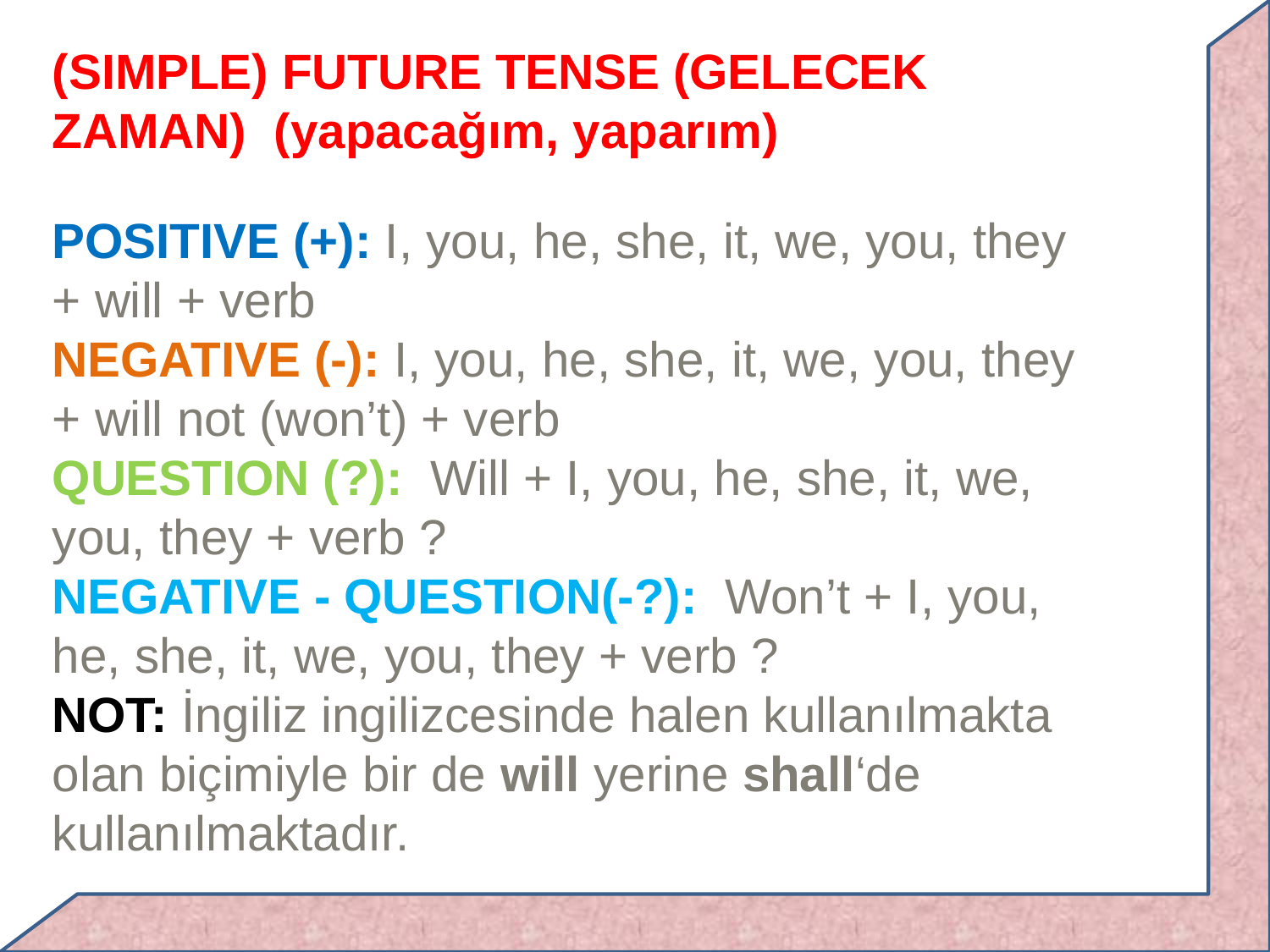

(SIMPLE) FUTURE TENSE (GELECEK ZAMAN)  (yapacağım, yaparım)

POSITIVE (+): I, you, he, she, it, we, you, they + will + verb
NEGATIVE (-): I, you, he, she, it, we, you, they + will not (won’t) + verb
QUESTION (?):  Will + I, you, he, she, it, we, you, they + verb ?
NEGATIVE - QUESTION(-?):  Won’t + I, you, he, she, it, we, you, they + verb ?
NOT: İngiliz ingilizcesinde halen kullanılmakta olan biçimiyle bir de will yerine shall‘de kullanılmaktadır.